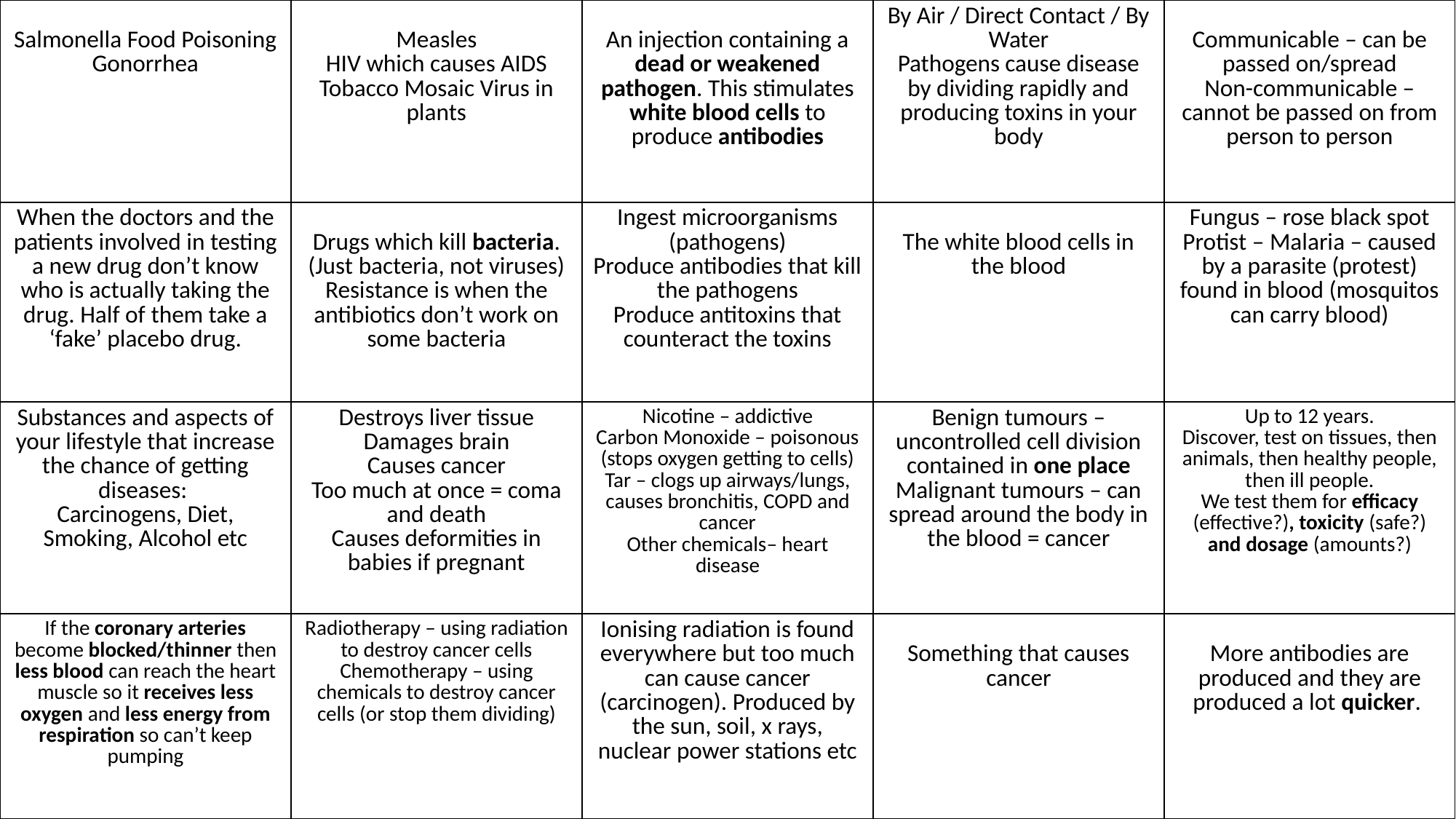

| Salmonella Food Poisoning Gonorrhea | Measles HIV which causes AIDS Tobacco Mosaic Virus in plants | An injection containing a dead or weakened pathogen. This stimulates white blood cells to produce antibodies | By Air / Direct Contact / By Water Pathogens cause disease by dividing rapidly and producing toxins in your body | Communicable – can be passed on/spread Non-communicable – cannot be passed on from person to person |
| --- | --- | --- | --- | --- |
| When the doctors and the patients involved in testing a new drug don’t know who is actually taking the drug. Half of them take a ‘fake’ placebo drug. | Drugs which kill bacteria. (Just bacteria, not viruses) Resistance is when the antibiotics don’t work on some bacteria | Ingest microorganisms (pathogens) Produce antibodies that kill the pathogens Produce antitoxins that counteract the toxins | The white blood cells in the blood | Fungus – rose black spot Protist – Malaria – caused by a parasite (protest) found in blood (mosquitos can carry blood) |
| Substances and aspects of your lifestyle that increase the chance of getting diseases: Carcinogens, Diet, Smoking, Alcohol etc | Destroys liver tissue Damages brain Causes cancer Too much at once = coma and death Causes deformities in babies if pregnant | Nicotine – addictive Carbon Monoxide – poisonous (stops oxygen getting to cells) Tar – clogs up airways/lungs, causes bronchitis, COPD and cancer Other chemicals– heart disease | Benign tumours – uncontrolled cell division contained in one place Malignant tumours – can spread around the body in the blood = cancer | Up to 12 years. Discover, test on tissues, then animals, then healthy people, then ill people. We test them for efficacy (effective?), toxicity (safe?) and dosage (amounts?) |
| If the coronary arteries become blocked/thinner then less blood can reach the heart muscle so it receives less oxygen and less energy from respiration so can’t keep pumping | Radiotherapy – using radiation to destroy cancer cells Chemotherapy – using chemicals to destroy cancer cells (or stop them dividing) | Ionising radiation is found everywhere but too much can cause cancer (carcinogen). Produced by the sun, soil, x rays, nuclear power stations etc | Something that causes cancer | More antibodies are produced and they are produced a lot quicker. |